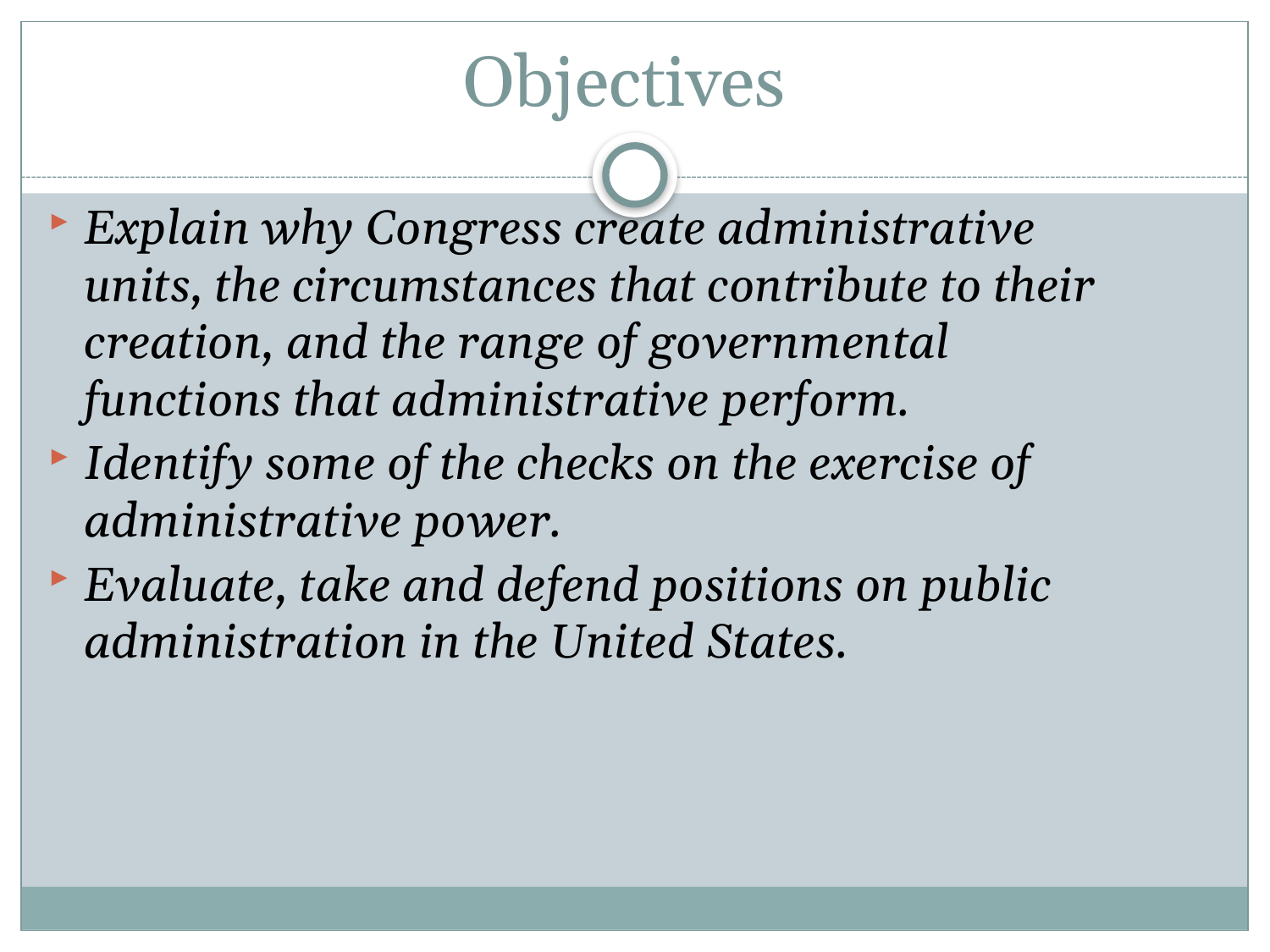

# Objectives

Explain why Congress create administrative units, the circumstances that contribute to their creation, and the range of governmental functions that administrative perform.
Identify some of the checks on the exercise of administrative power.
Evaluate, take and defend positions on public administration in the United States.